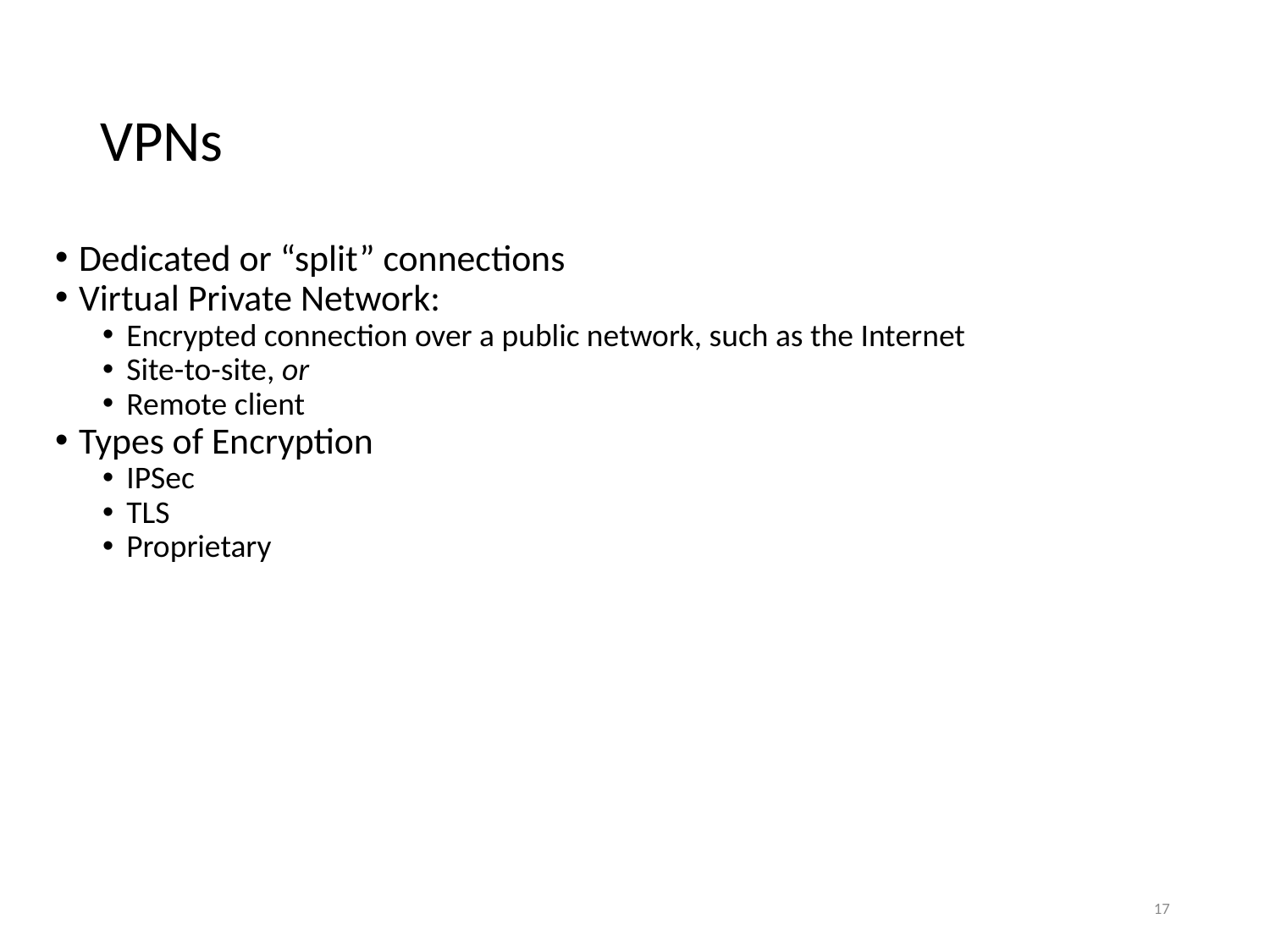

# VPNs
Dedicated or “split” connections
Virtual Private Network:
Encrypted connection over a public network, such as the Internet
Site-to-site, or
Remote client
Types of Encryption
IPSec
TLS
Proprietary
17